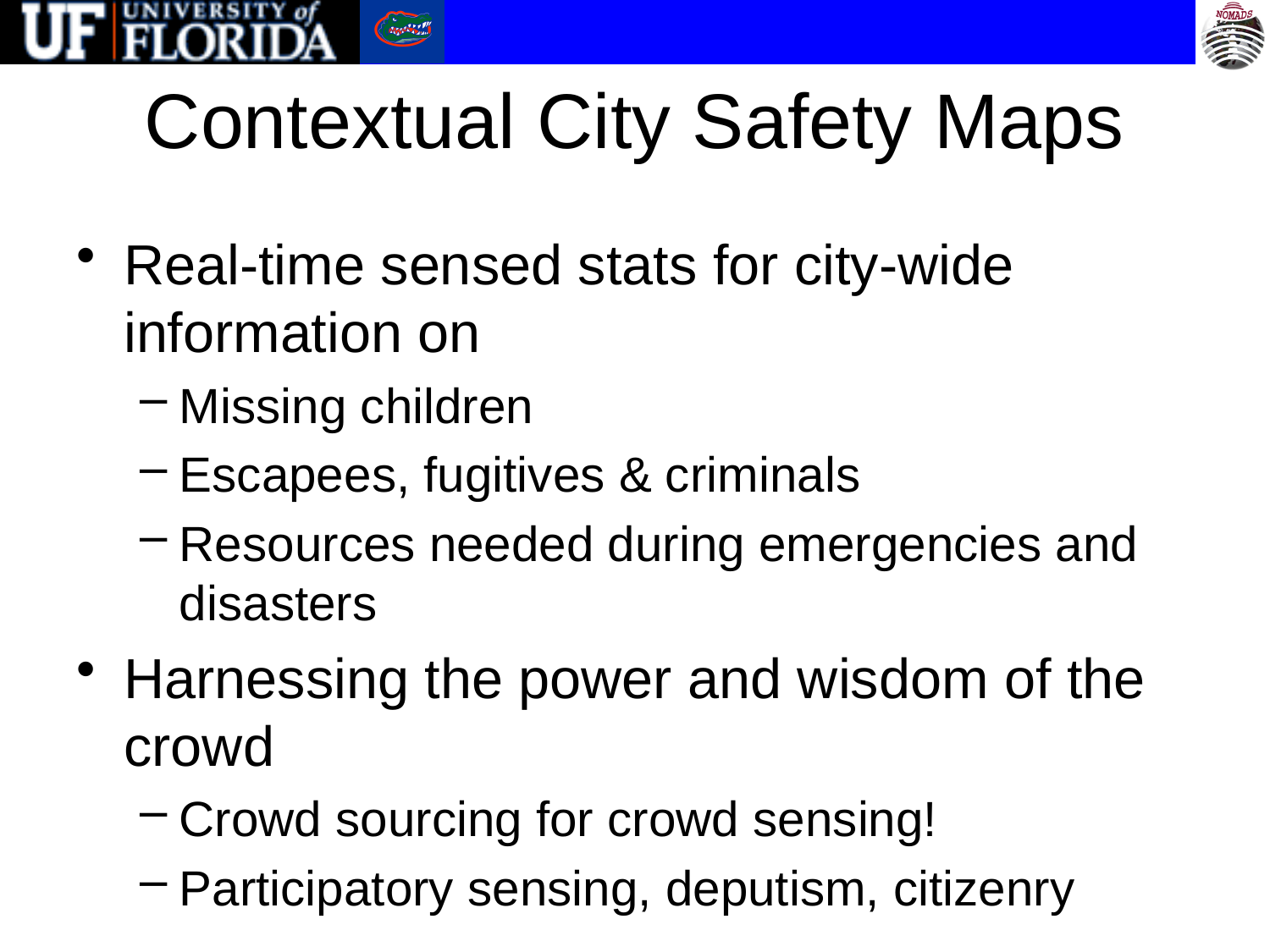

# Contextual City Safety Maps
Real-time sensed stats for city-wide information on
Missing children
Escapees, fugitives & criminals
Resources needed during emergencies and disasters
Harnessing the power and wisdom of the crowd
Crowd sourcing for crowd sensing!
Participatory sensing, deputism, citizenry